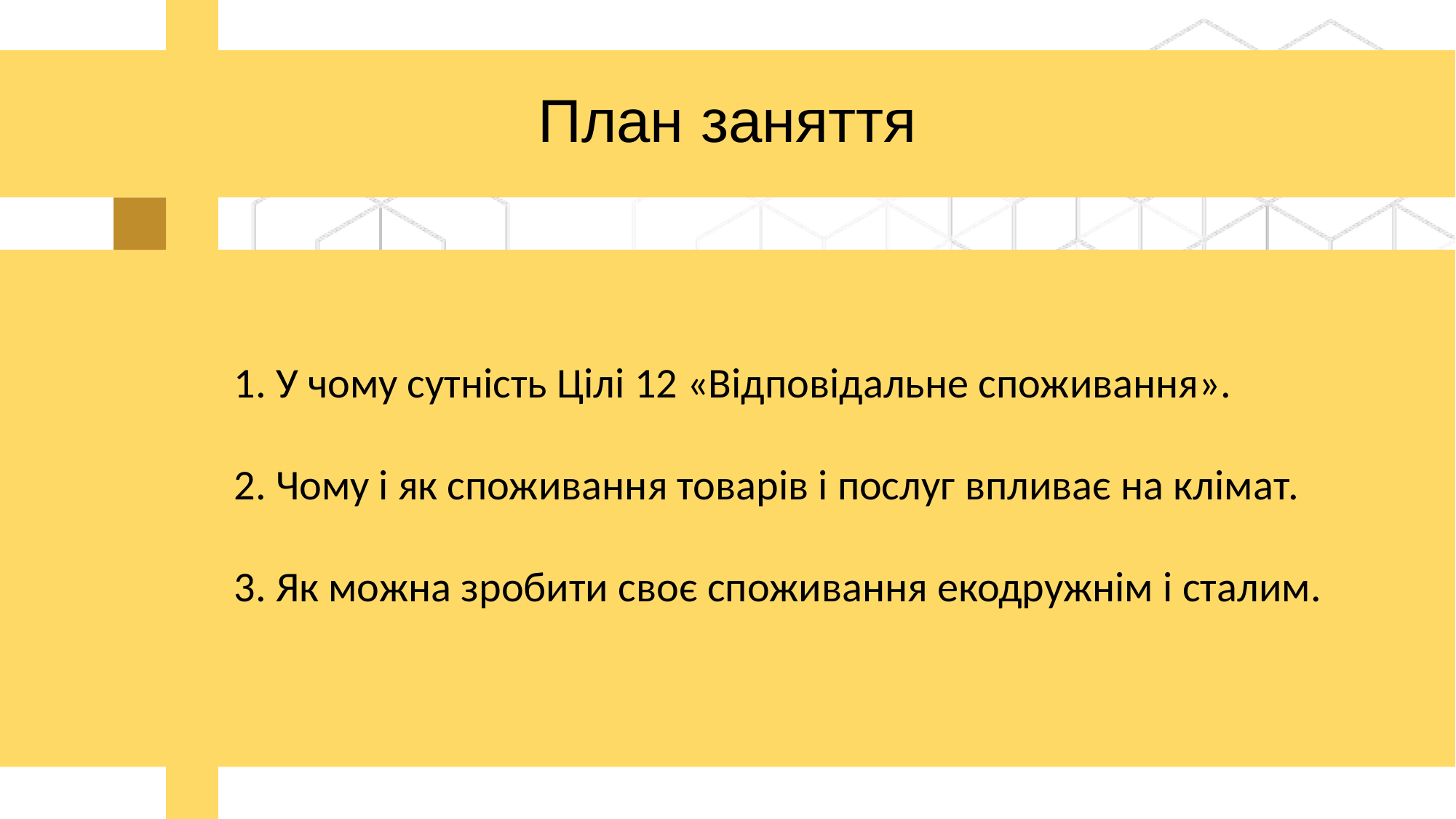

План заняття

1. У чому сутність Цілі 12 «Відповідальне споживання».
2. Чому і як споживання товарів і послуг впливає на клімат.
3. Як можна зробити своє споживання екодружнім і сталим.